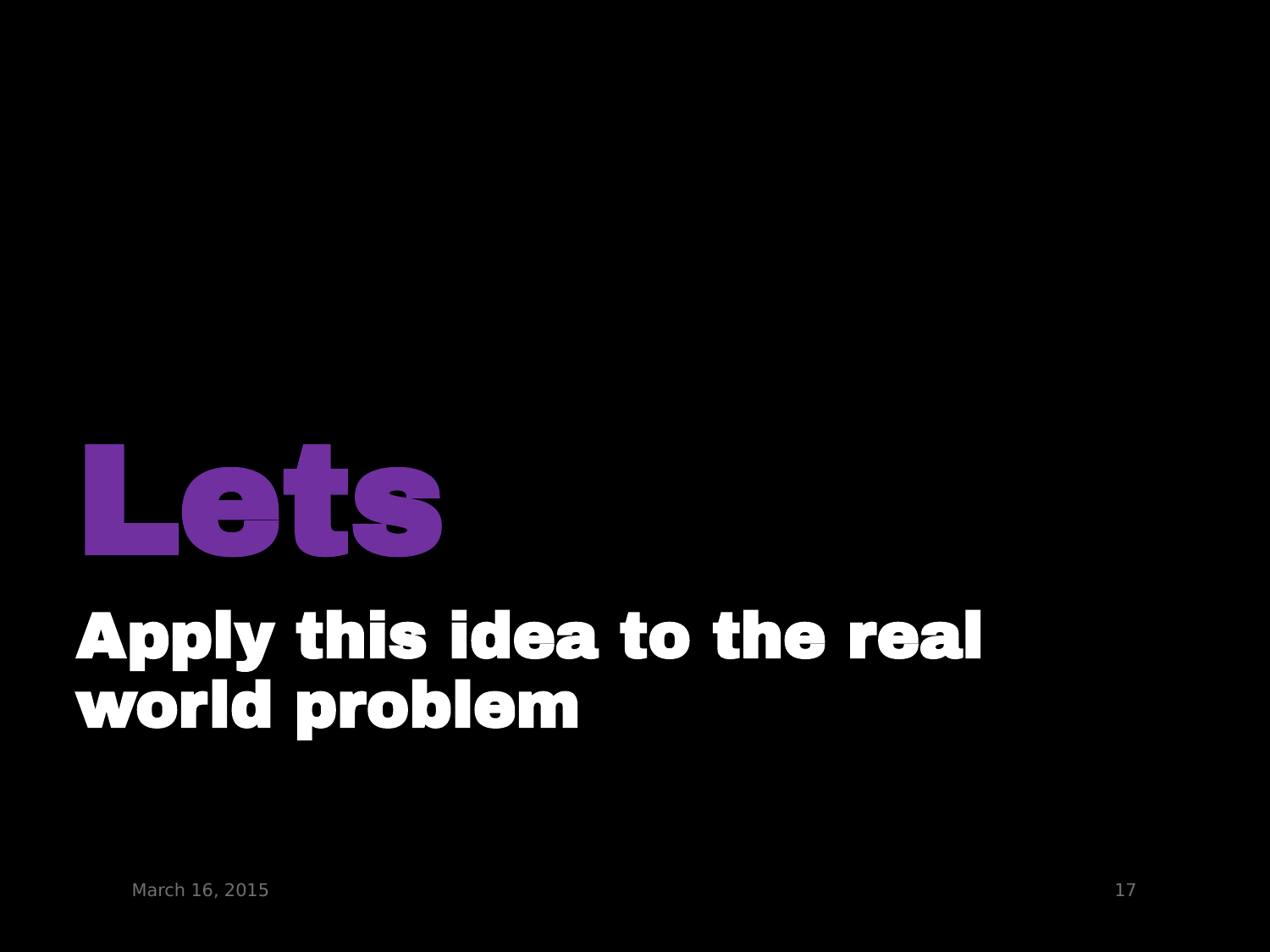

#

Lets
Apply this idea to the real world problem

March 16, 2015
17